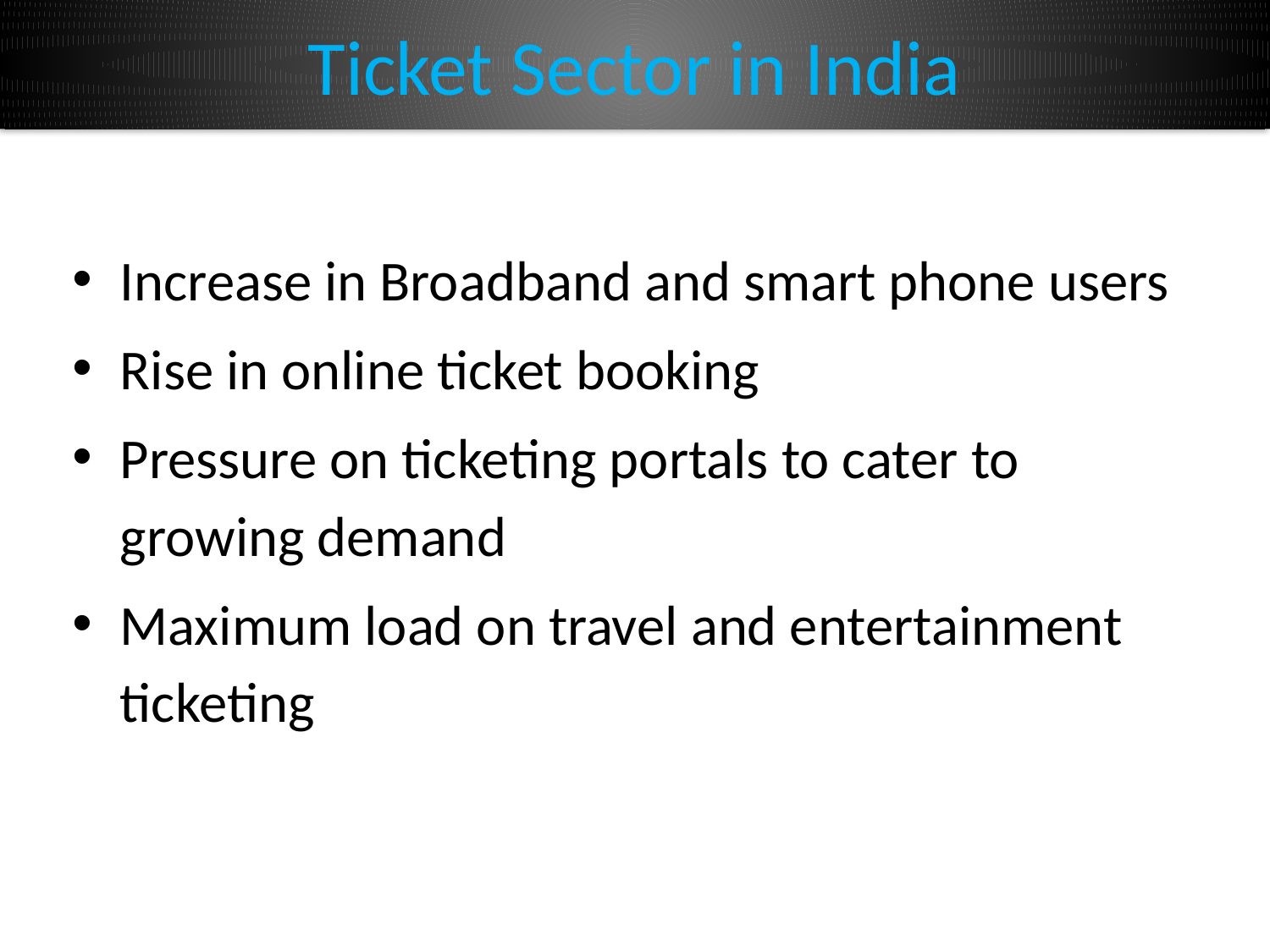

Ticket Sector in India
Increase in Broadband and smart phone users
Rise in online ticket booking
Pressure on ticketing portals to cater to growing demand
Maximum load on travel and entertainment ticketing